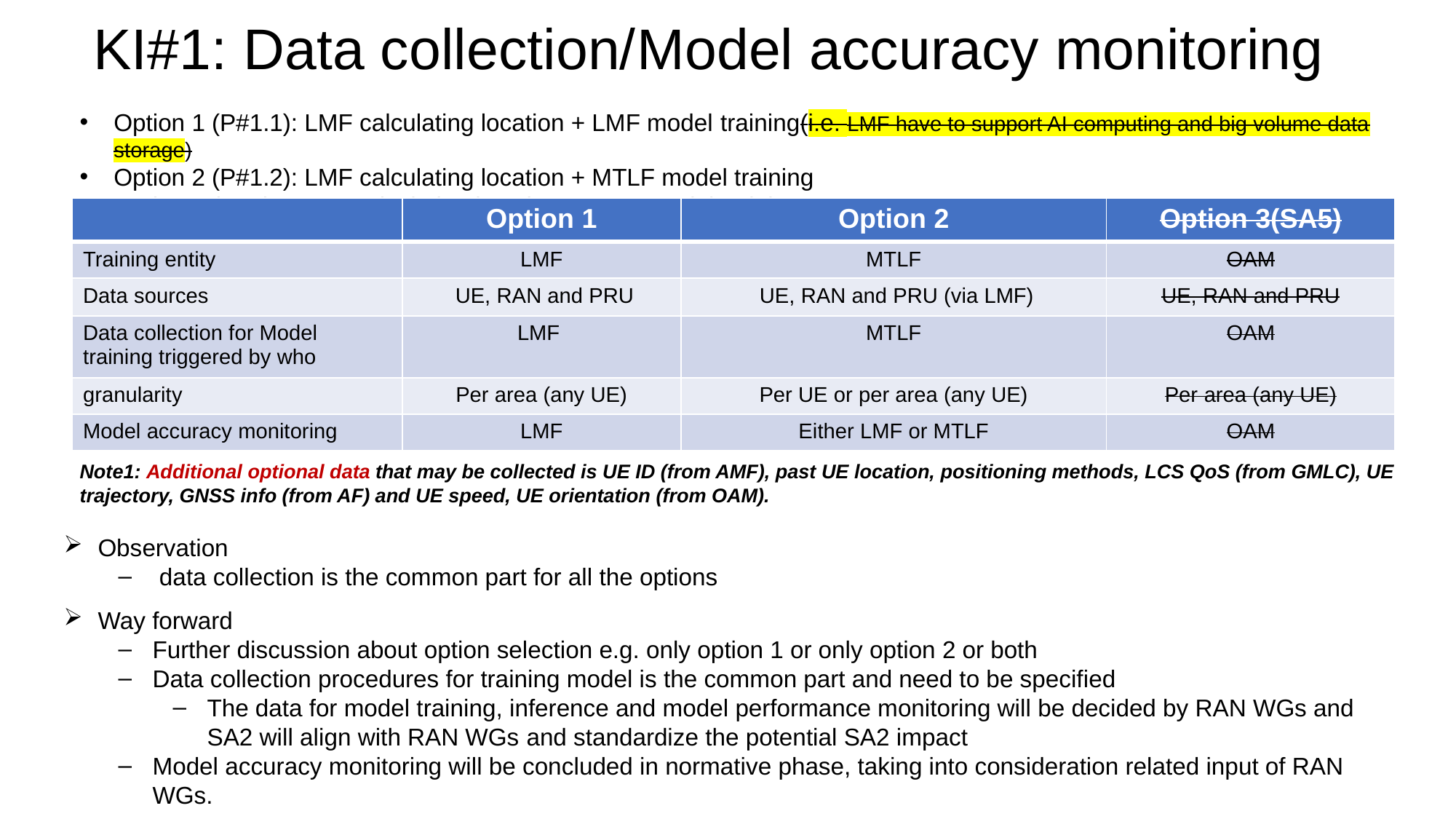

# KI#1: Data collection/Model accuracy monitoring
Option 1 (P#1.1): LMF calculating location + LMF model training(i.e. LMF have to support AI computing and big volume data storage)
Option 2 (P#1.2): LMF calculating location + MTLF model training
Option 3 (new):   LMF calculating location + OAM model training
|  | Option 1 | Option 2 | Option 3(SA5) |
| --- | --- | --- | --- |
| Training entity | LMF | MTLF | OAM |
| Data sources | UE, RAN and PRU | UE, RAN and PRU (via LMF) | UE, RAN and PRU |
| Data collection for Model training triggered by who | LMF | MTLF | OAM |
| granularity | Per area (any UE) | Per UE or per area (any UE) | Per area (any UE) |
| Model accuracy monitoring | LMF | Either LMF or MTLF | OAM |
Note1: Additional optional data that may be collected is UE ID (from AMF), past UE location, positioning methods, LCS QoS (from GMLC), UE trajectory, GNSS info (from AF) and UE speed, UE orientation (from OAM).
Observation
data collection is the common part for all the options

Way forward
Further discussion about option selection e.g. only option 1 or only option 2 or both
Data collection procedures for training model is the common part and need to be specified
The data for model training, inference and model performance monitoring will be decided by RAN WGs and SA2 will align with RAN WGs and standardize the potential SA2 impact
Model accuracy monitoring will be concluded in normative phase, taking into consideration related input of RAN WGs.